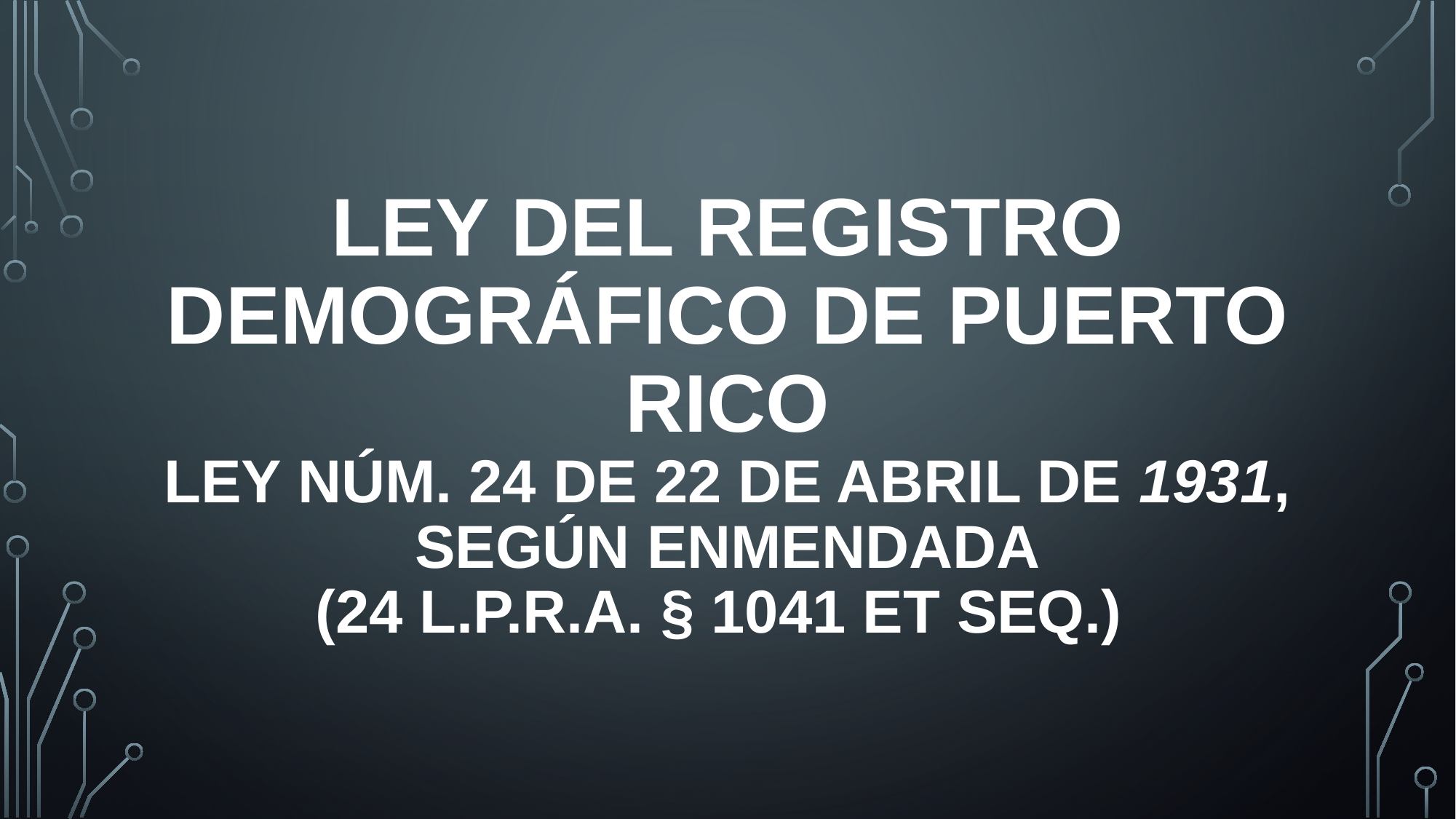

# Ley del Registro Demográfico de Puerto Rico Ley Núm. 24 de 22 de abril de 1931, según enmendada (24 L.P.R.A. § 1041 et seq.)